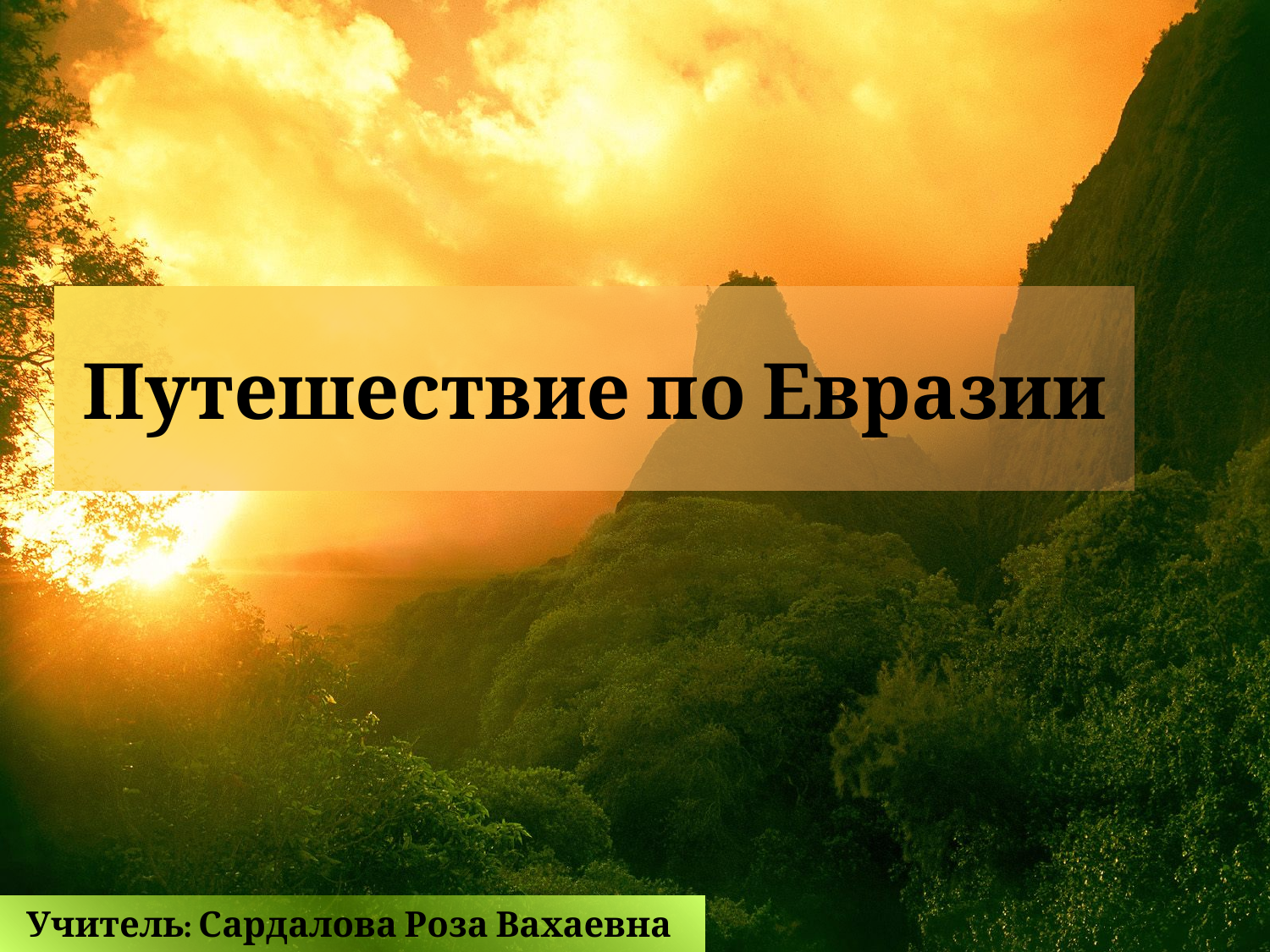

# Путешествие по Евразии
Учитель: Сардалова Роза Вахаевна